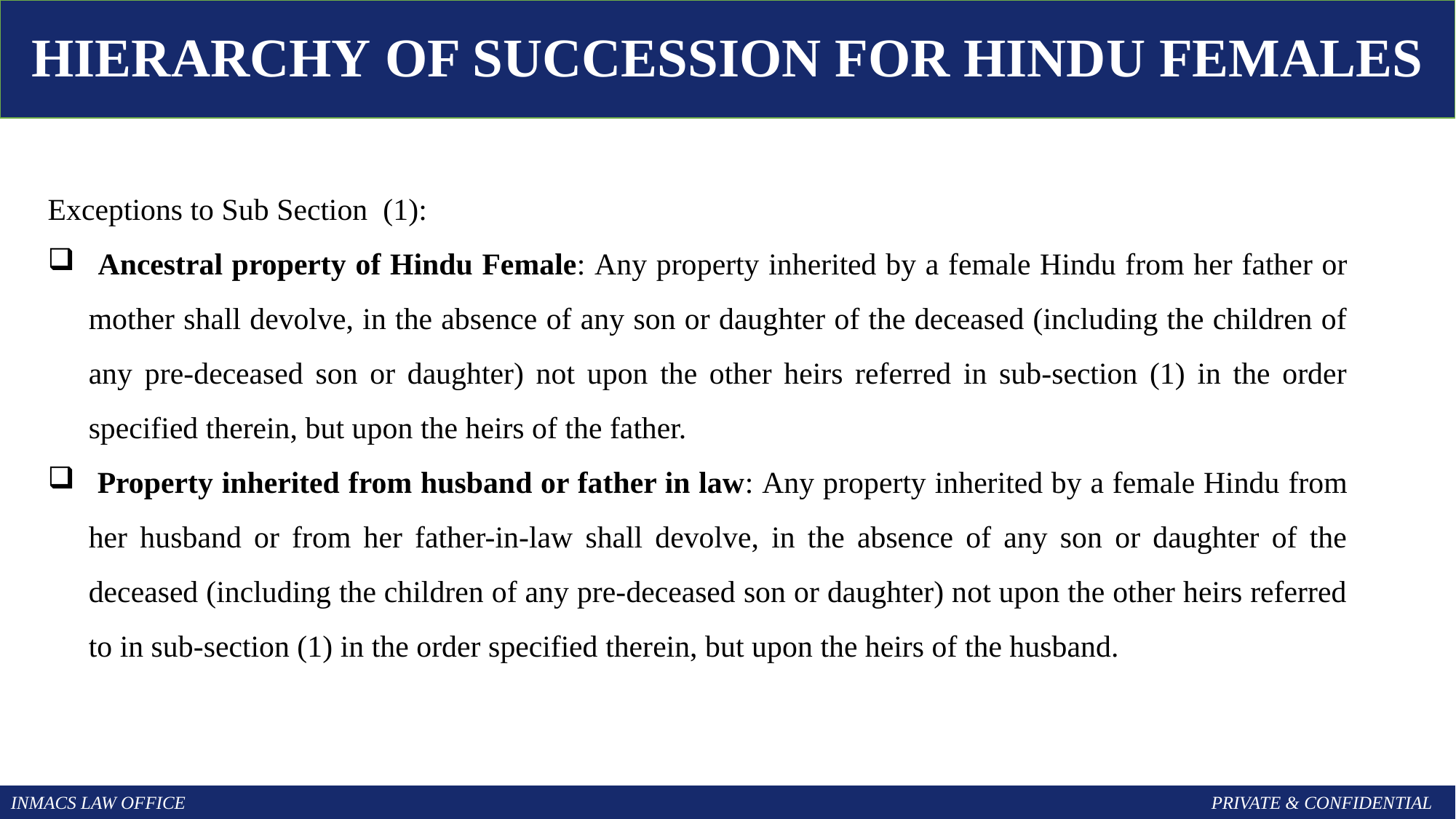

HIERARCHY OF SUCCESSION FOR HINDU FEMALES
Exceptions to Sub Section  (1):
 Ancestral property of Hindu Female: Any property inherited by a female Hindu from her father or mother shall devolve, in the absence of any son or daughter of the deceased (including the children of any pre-deceased son or daughter) not upon the other heirs referred in sub-section (1) in the order specified therein, but upon the heirs of the father.
 Property inherited from husband or father in law: Any property inherited by a female Hindu from her husband or from her father-in-law shall devolve, in the absence of any son or daughter of the deceased (including the children of any pre-deceased son or daughter) not upon the other heirs referred to in sub-section (1) in the order specified therein, but upon the heirs of the husband.
INMACS LAW OFFICE										PRIVATE & CONFIDENTIAL